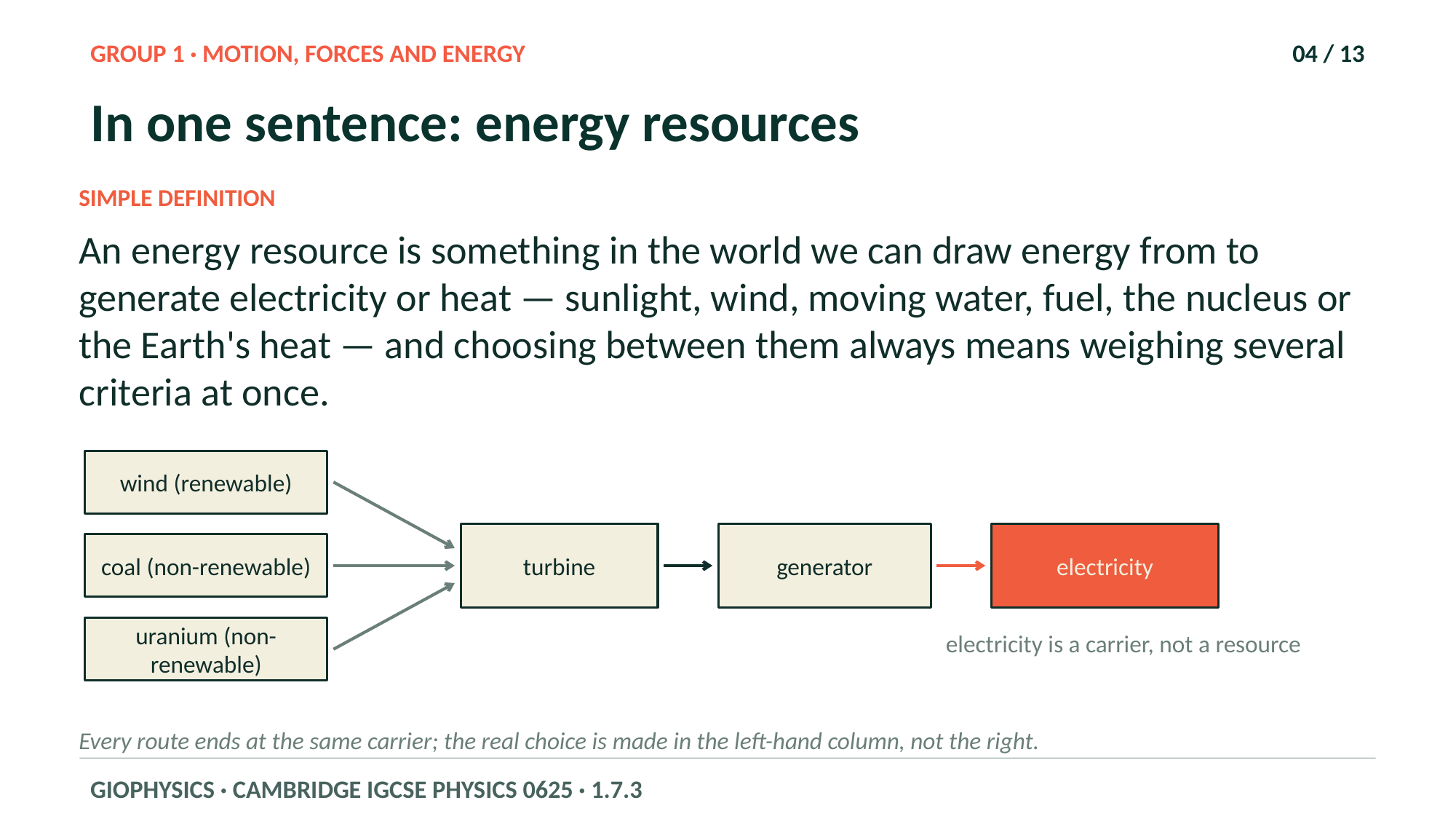

GROUP 1 · MOTION, FORCES AND ENERGY
04 / 13
In one sentence: energy resources
SIMPLE DEFINITION
An energy resource is something in the world we can draw energy from to generate electricity or heat — sunlight, wind, moving water, fuel, the nucleus or the Earth's heat — and choosing between them always means weighing several criteria at once.
wind (renewable)
turbine
generator
electricity
coal (non-renewable)
uranium (non-renewable)
electricity is a carrier, not a resource
Every route ends at the same carrier; the real choice is made in the left-hand column, not the right.

GIOPHYSICS · CAMBRIDGE IGCSE PHYSICS 0625 · 1.7.3